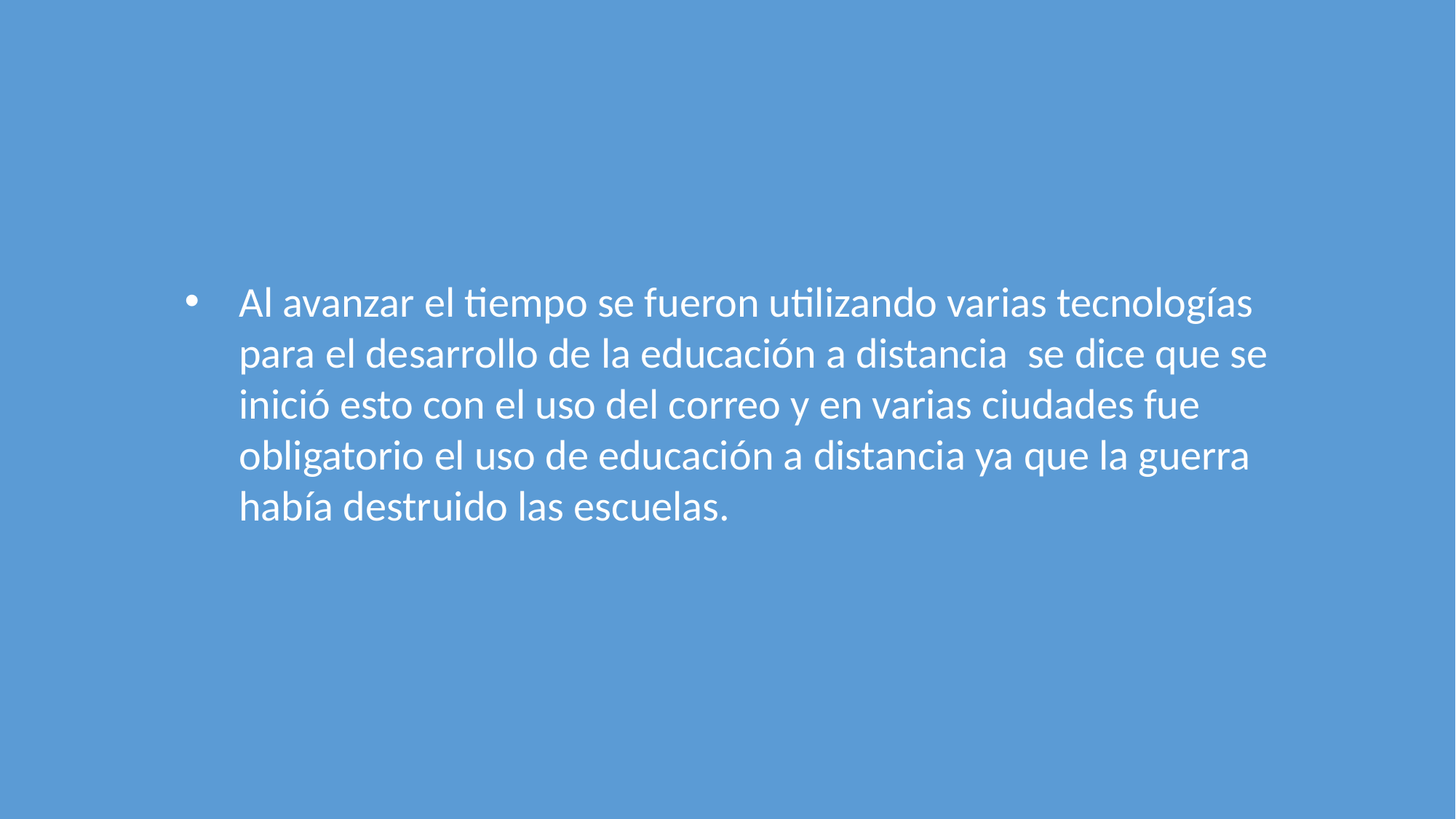

Al avanzar el tiempo se fueron utilizando varias tecnologías para el desarrollo de la educación a distancia  se dice que se inició esto con el uso del correo y en varias ciudades fue obligatorio el uso de educación a distancia ya que la guerra había destruido las escuelas.